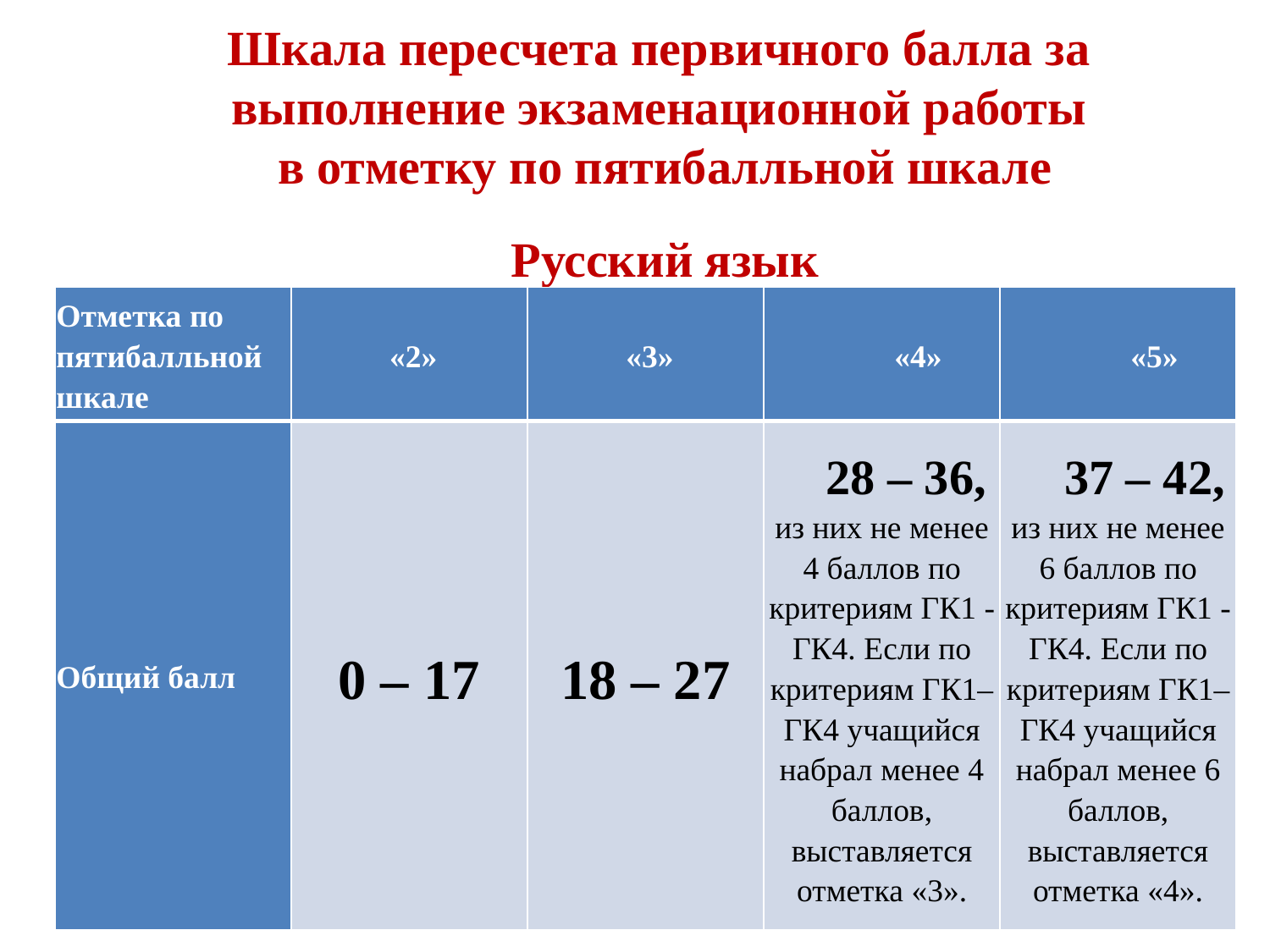

Шкала пересчета первичного балла за
выполнение экзаменационной работы
в отметку по пятибалльной шкале

Русский язык

| Отметка по пятибалльной шкале | «2» | «3» | «4» | «5» |
| --- | --- | --- | --- | --- |
| Общий балл | 0 – 17 | 18 – 27 | 28 – 36, из них не менее 4 баллов по критериям ГК1 - ГК4. Если по критериям ГК1–ГК4 учащийся набрал менее 4 баллов, выставляется отметка «3». | 37 – 42, из них не менее 6 баллов по критериям ГК1 - ГК4. Если по критериям ГК1–ГК4 учащийся набрал менее 6 баллов, выставляется отметка «4». |